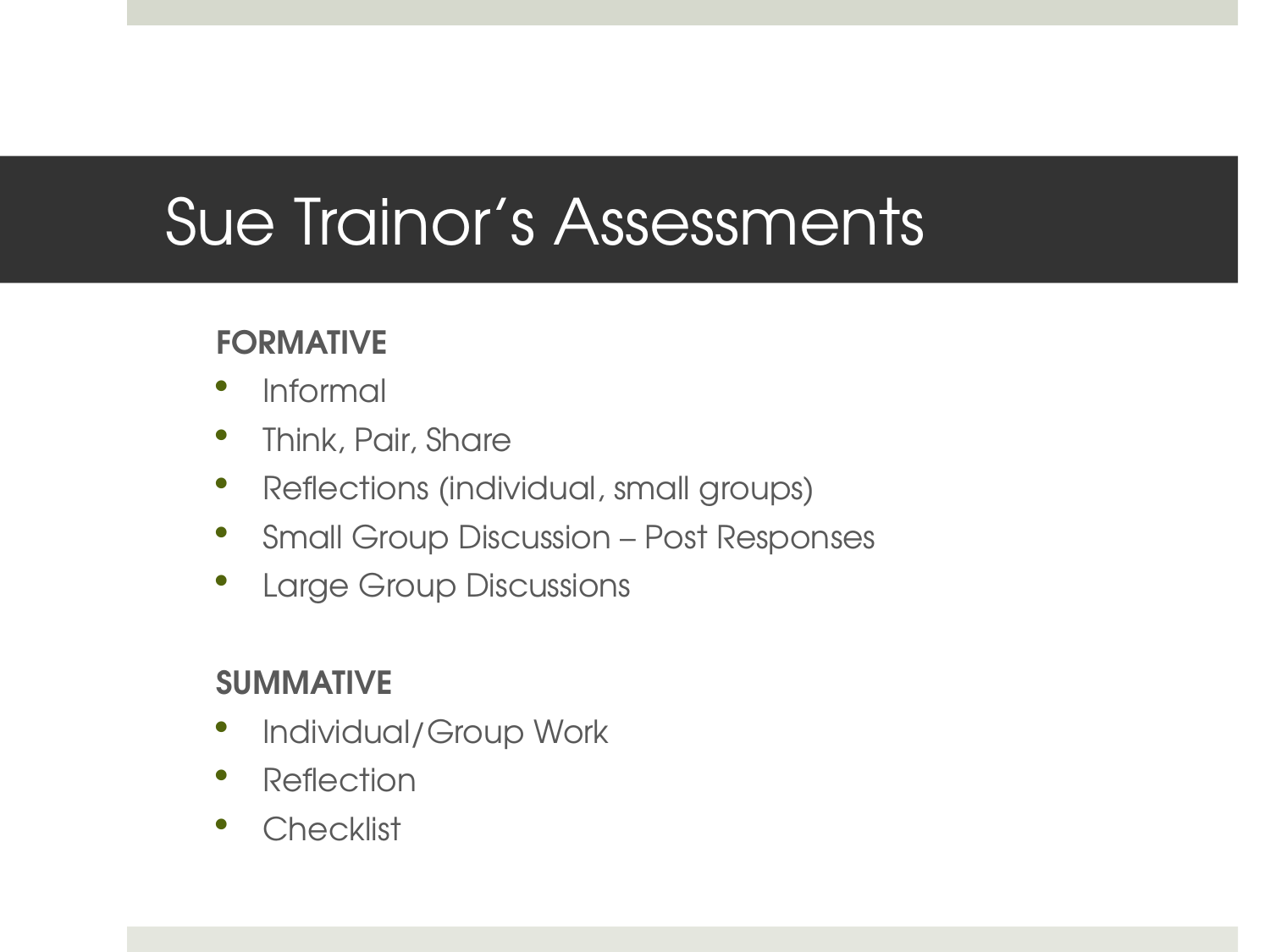

# Sue Trainor’s Assessments
FORMATIVE
Informal
Think, Pair, Share
Reflections (individual, small groups)
Small Group Discussion – Post Responses
Large Group Discussions

SUMMATIVE
Individual/Group Work
Reflection
Checklist